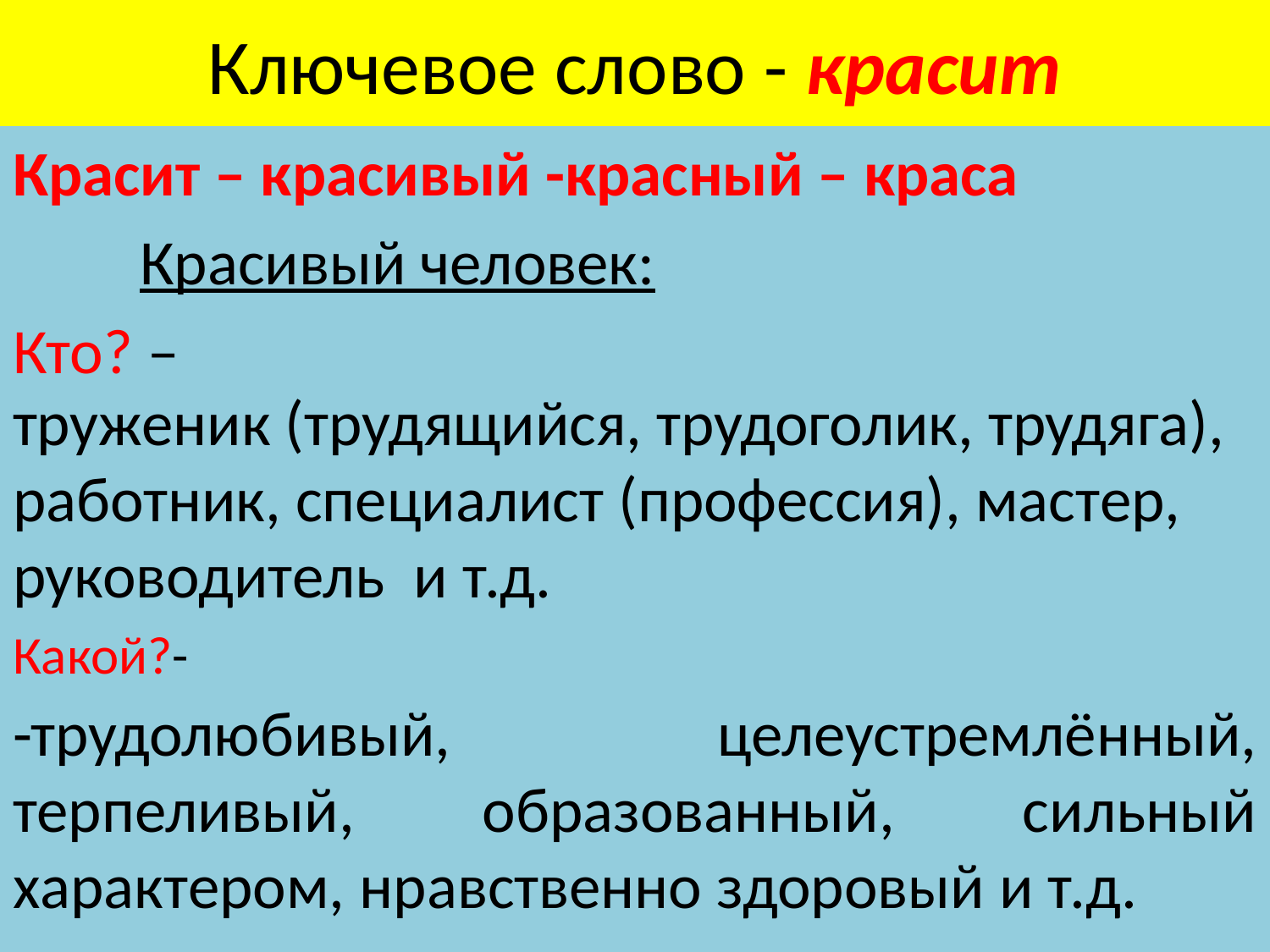

# Ключевое слово - красит
Красит – красивый -красный – краса
	Красивый человек:
Кто? –

труженик (трудящийся, трудоголик, трудяга),  работник, специалист (профессия), мастер, руководитель  и т.д.

Какой?-
-трудолюбивый, целеустремлённый, терпеливый, образованный, сильный характером, нравственно здоровый и т.д.